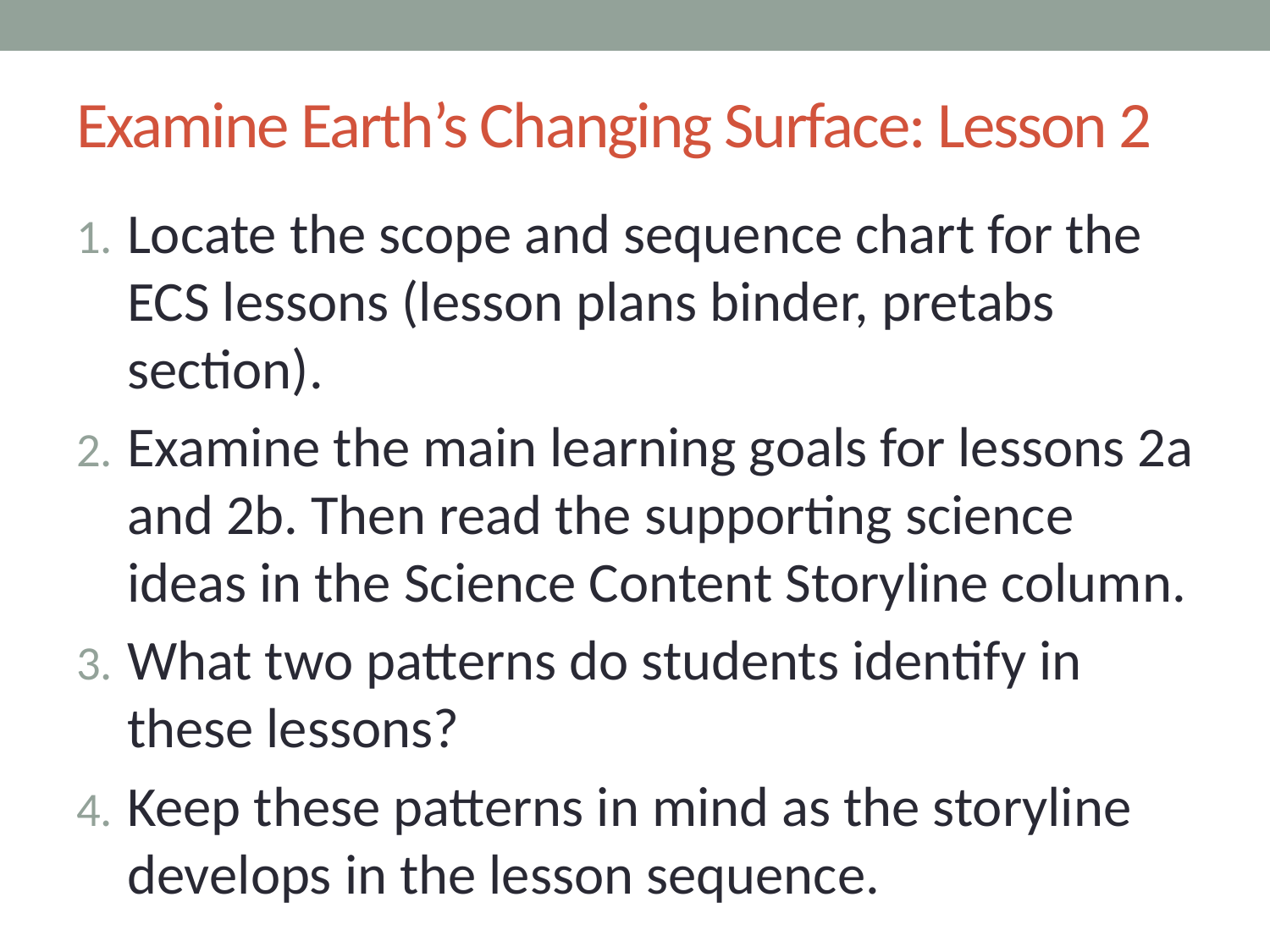

Examine Earth’s Changing Surface: Lesson 2
Locate the scope and sequence chart for the ECS lessons (lesson plans binder, pretabs section).
Examine the main learning goals for lessons 2a and 2b. Then read the supporting science ideas in the Science Content Storyline column.
What two patterns do students identify in these lessons?
Keep these patterns in mind as the storyline develops in the lesson sequence.